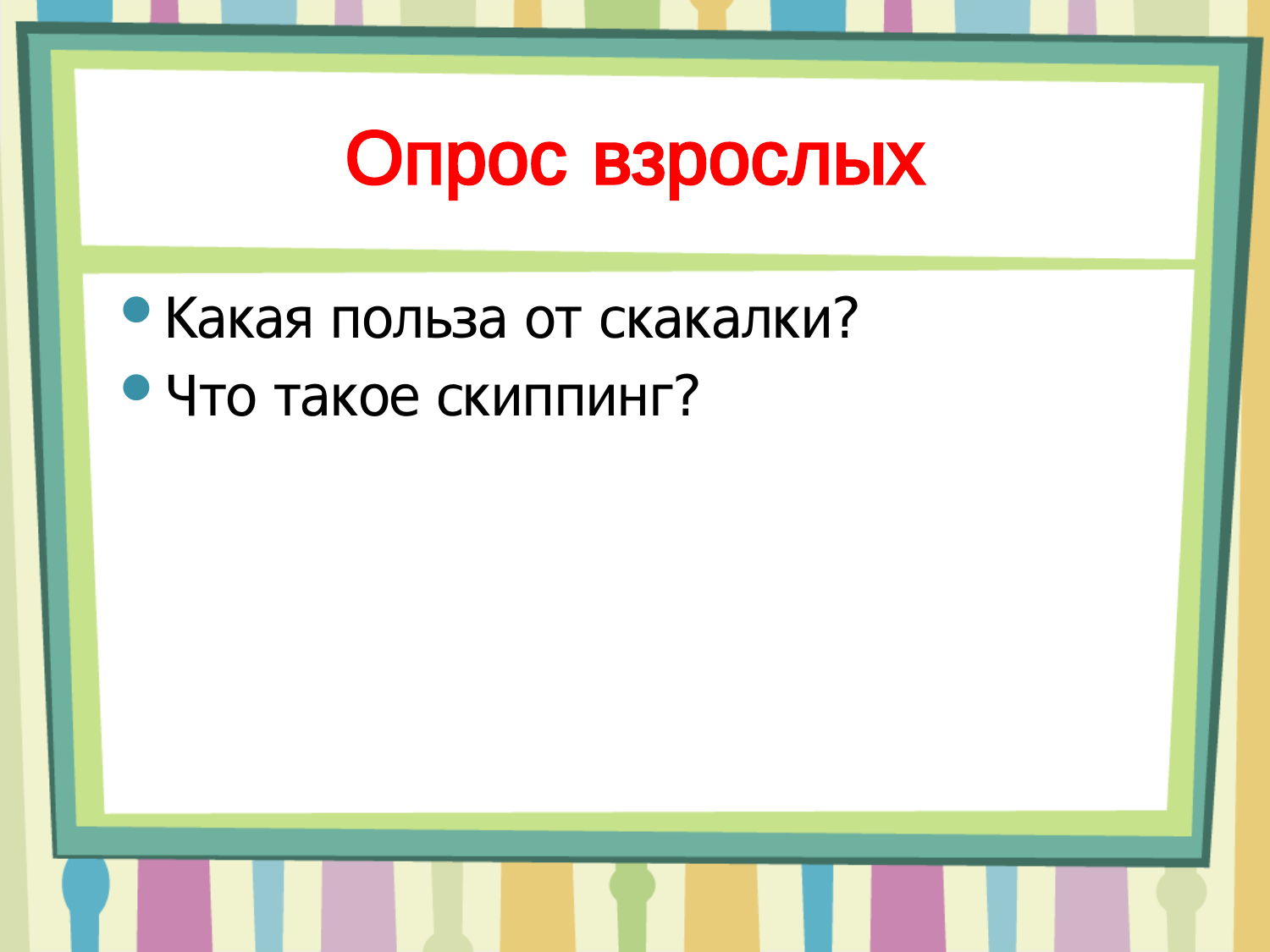

# Опрос взрослых
Какая польза от скакалки?
Что такое скиппинг?